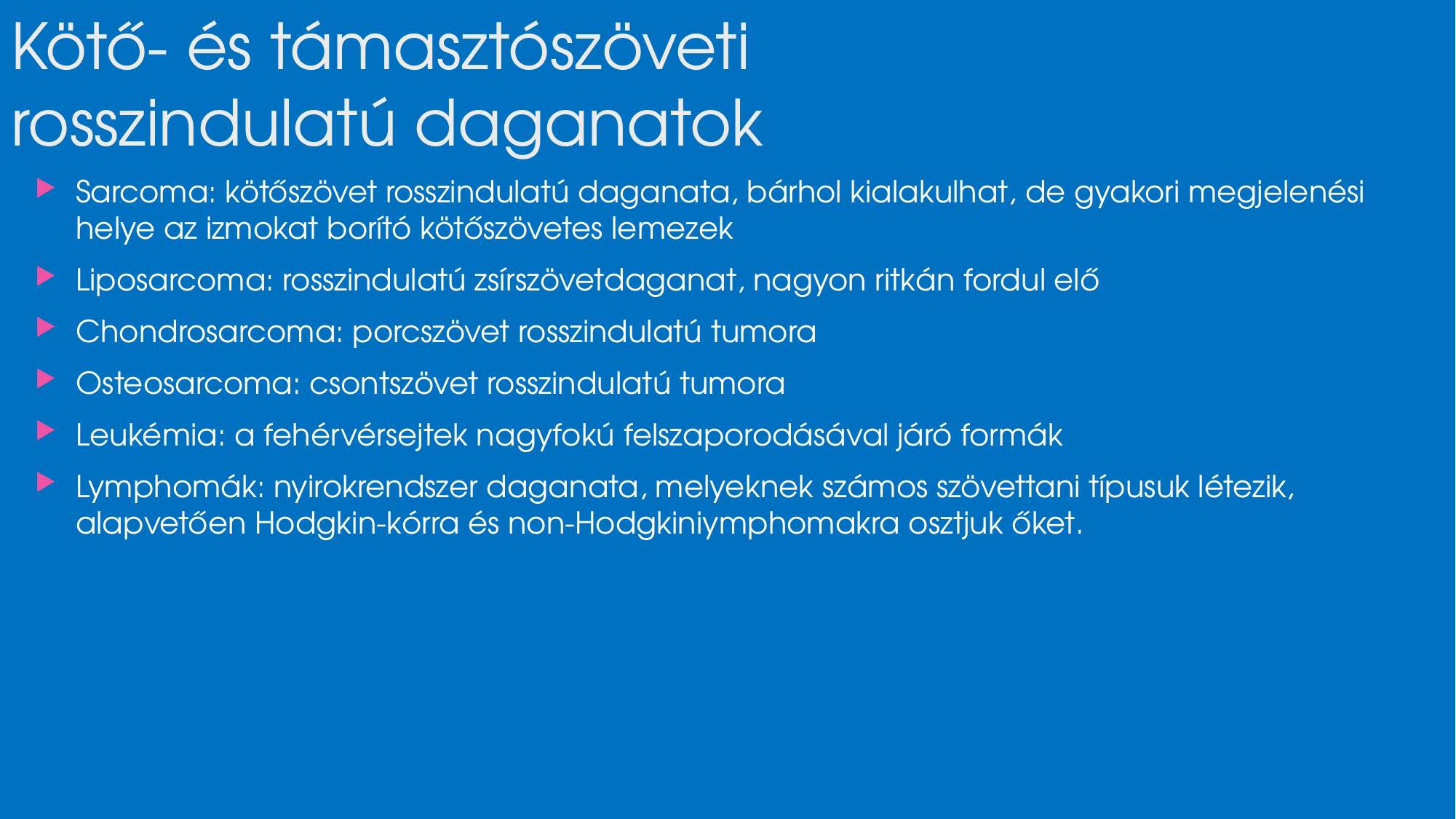

# Kötő- és támasztószöveti rosszindulatú daganatok
Sarcoma: kötőszövet rosszindulatú daganata, bárhol kialakulhat, de gyakori megjelenési helye az izmokat borító kötőszövetes lemezek
Liposarcoma: rosszindulatú zsírszövetdaganat, nagyon ritkán fordul elő
Chondrosarcoma: porcszövet rosszindulatú tumora
Osteosarcoma: csontszövet rosszindulatú tumora
Leukémia: a fehérvérsejtek nagyfokú felszaporodásával járó formák
Lymphomák: nyirokrendszer daganata, melyeknek számos szövettani típusuk létezik, alapvetően Hodgkin-kórra és non-Hodgkiniymphomakra osztjuk őket.